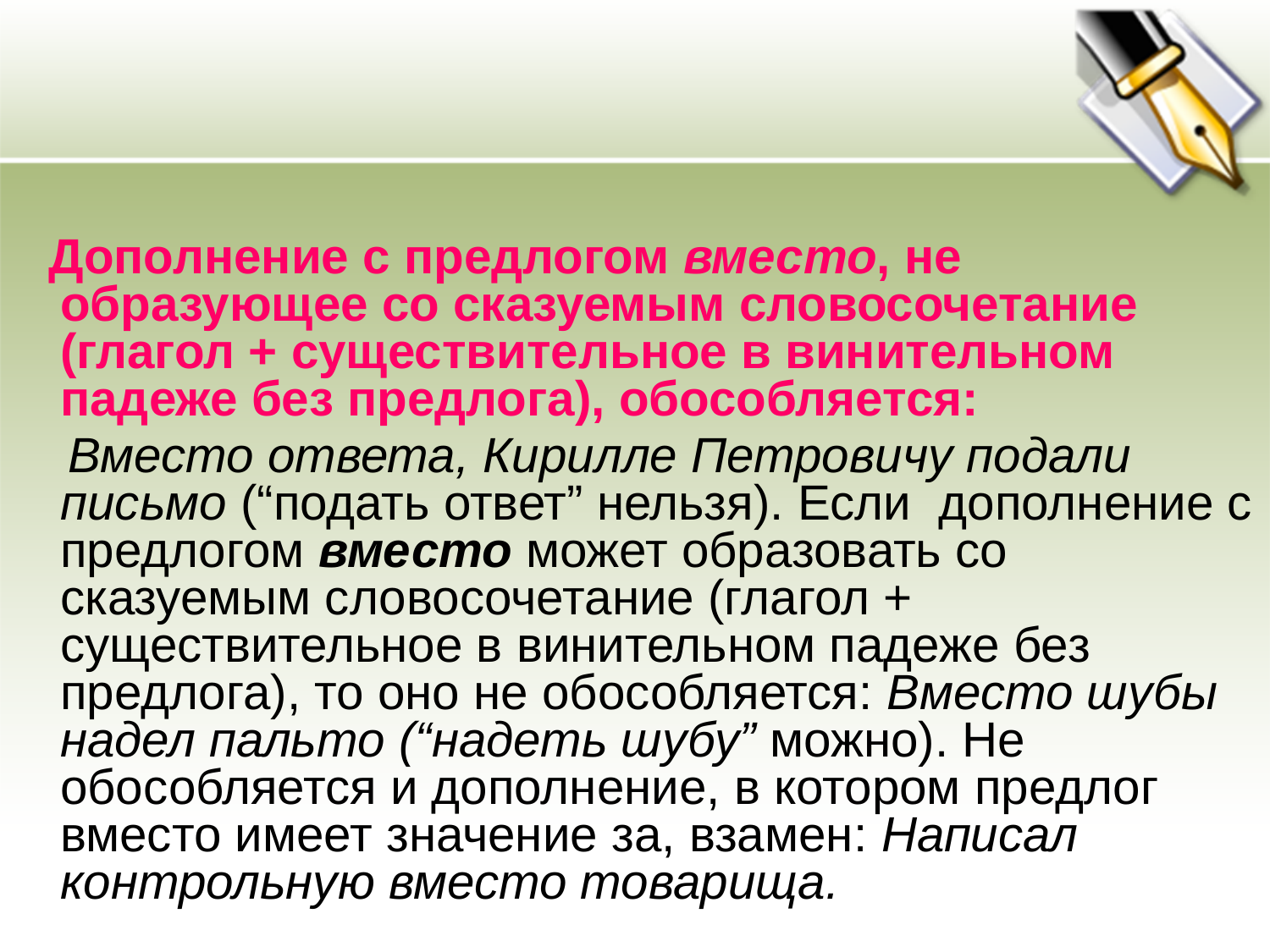

Дополнение с предлогом вместо, не образующее со сказуемым словосочетание (глагол + существительное в винительном падеже без предлога), обособляется:
    Вместо ответа, Кирилле Петровичу подали письмо (“подать ответ” нельзя). Если  дополнение с предлогом вместо может образовать со сказуемым словосочетание (глагол + существительное в винительном падеже без предлога), то оно не обособляется: Вместо шубы надел пальто (“надеть шубу” можно). Не обособляется и дополнение, в котором предлог вместо имеет значение за, взамен: Написал контрольную вместо товарища.